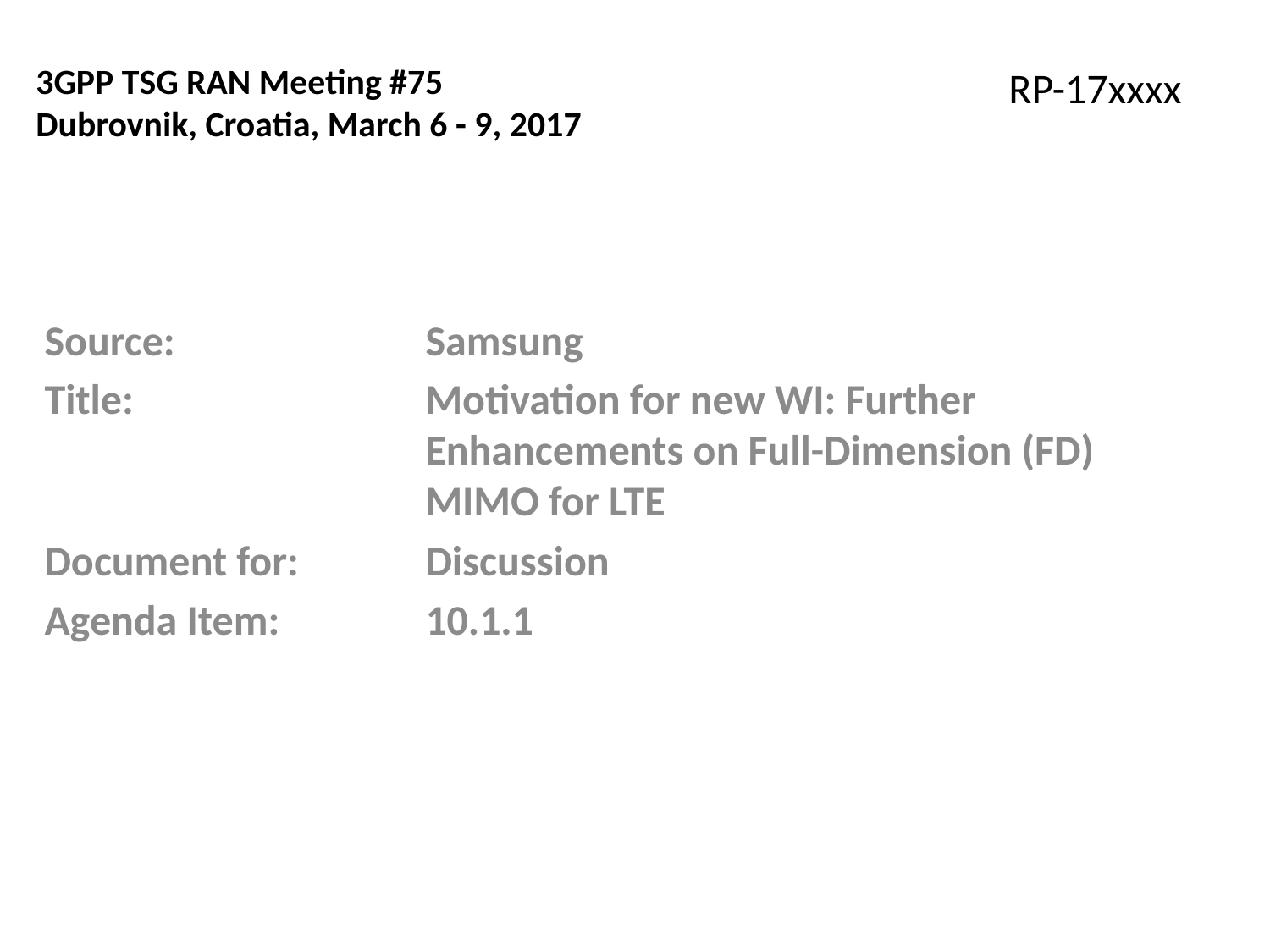

3GPP TSG RAN Meeting #75
Dubrovnik, Croatia, March 6 - 9, 2017
RP-17xxxx
Source:		Samsung
Title:			Motivation for new WI: Further 					Enhancements on Full-Dimension (FD) 				MIMO for LTE
Document for:	Discussion
Agenda Item:		10.1.1